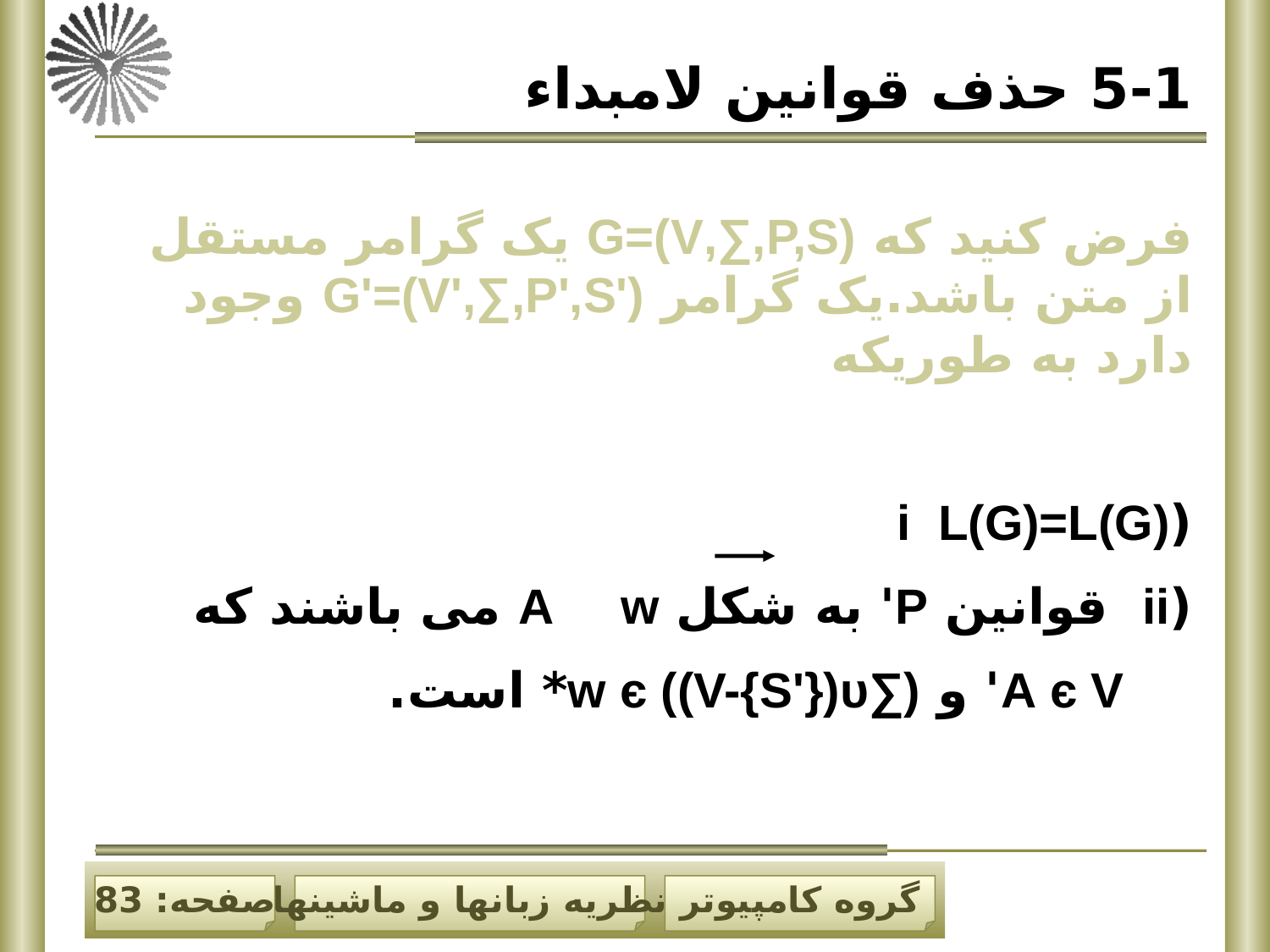

5-1 حذف قوانین لامبداء
فرض کنید که G=(V,∑,P,S) یک گرامر مستقل از متن باشد.یک گرامر G'=(V',∑,P',S') وجود دارد به طوریکه

(i  L(G)=L(G)
(ii  قوانین P' به شکل A     w می باشند که
    A є V' و w є ((V-{S'})υ∑)* است.